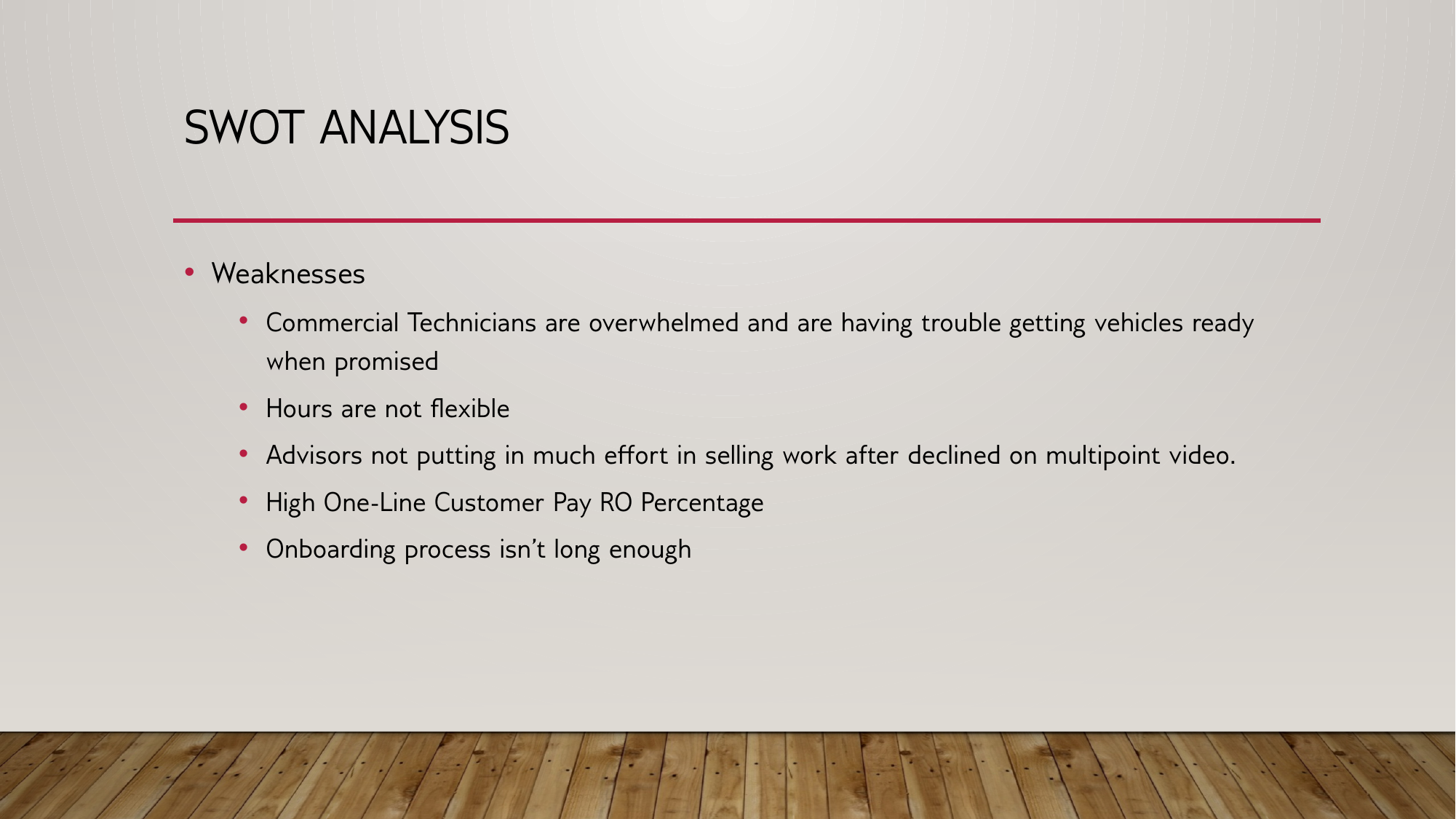

# SWOT Analysis
Weaknesses
Commercial Technicians are overwhelmed and are having trouble getting vehicles ready when promised
Hours are not flexible
Advisors not putting in much effort in selling work after declined on multipoint video.
High One-Line Customer Pay RO Percentage
Onboarding process isn’t long enough